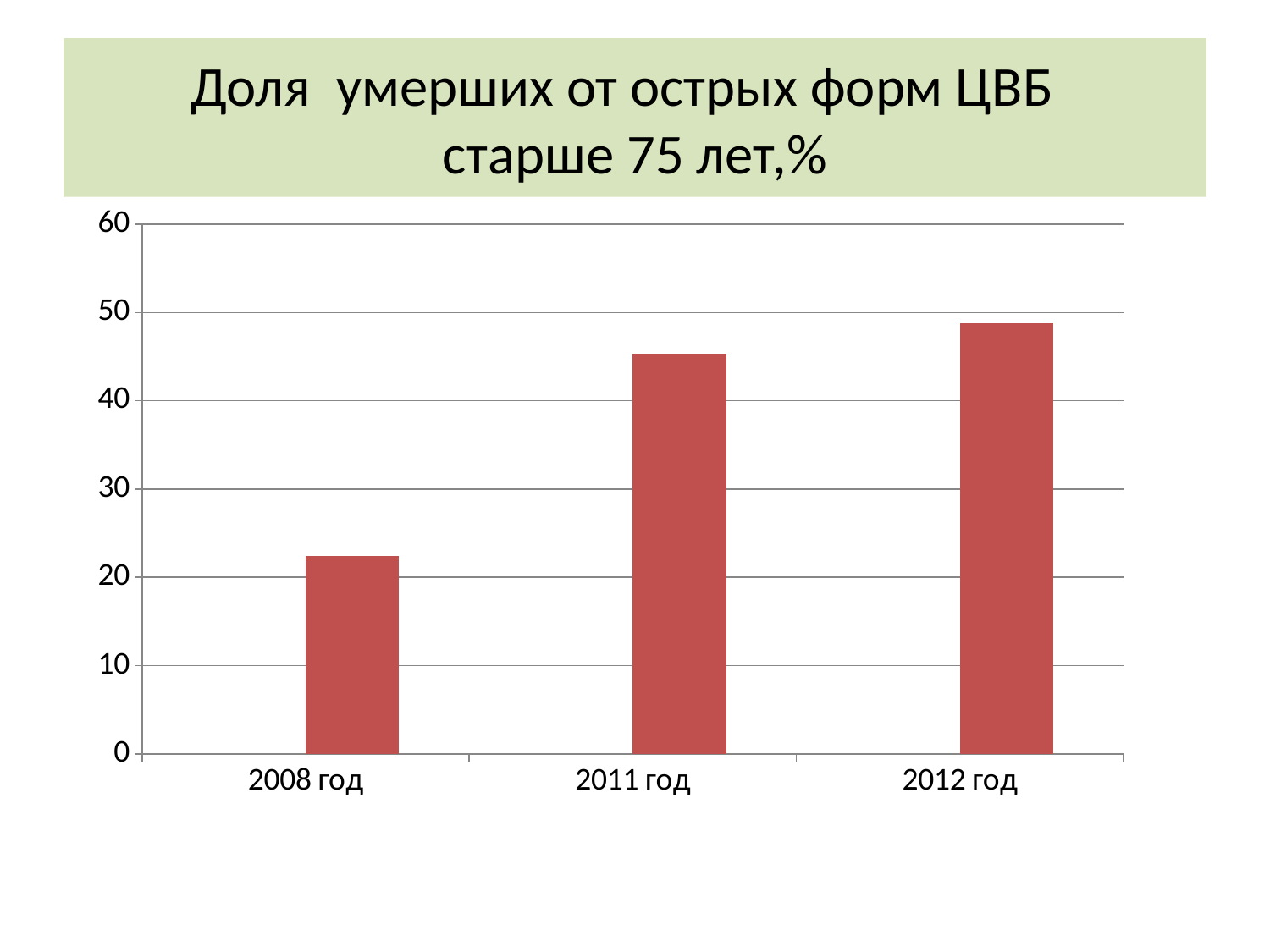

# Доля  умерших от острых форм ЦВБ старше 75 лет,%

### Chart

| Category | Столбец2 | Процент умерших старше 75 лет |
|---|---|---|
| 2008 год | None | 22.4 |
| 2011 год | None | 45.3 |
| 2012 год | None | 48.8 |